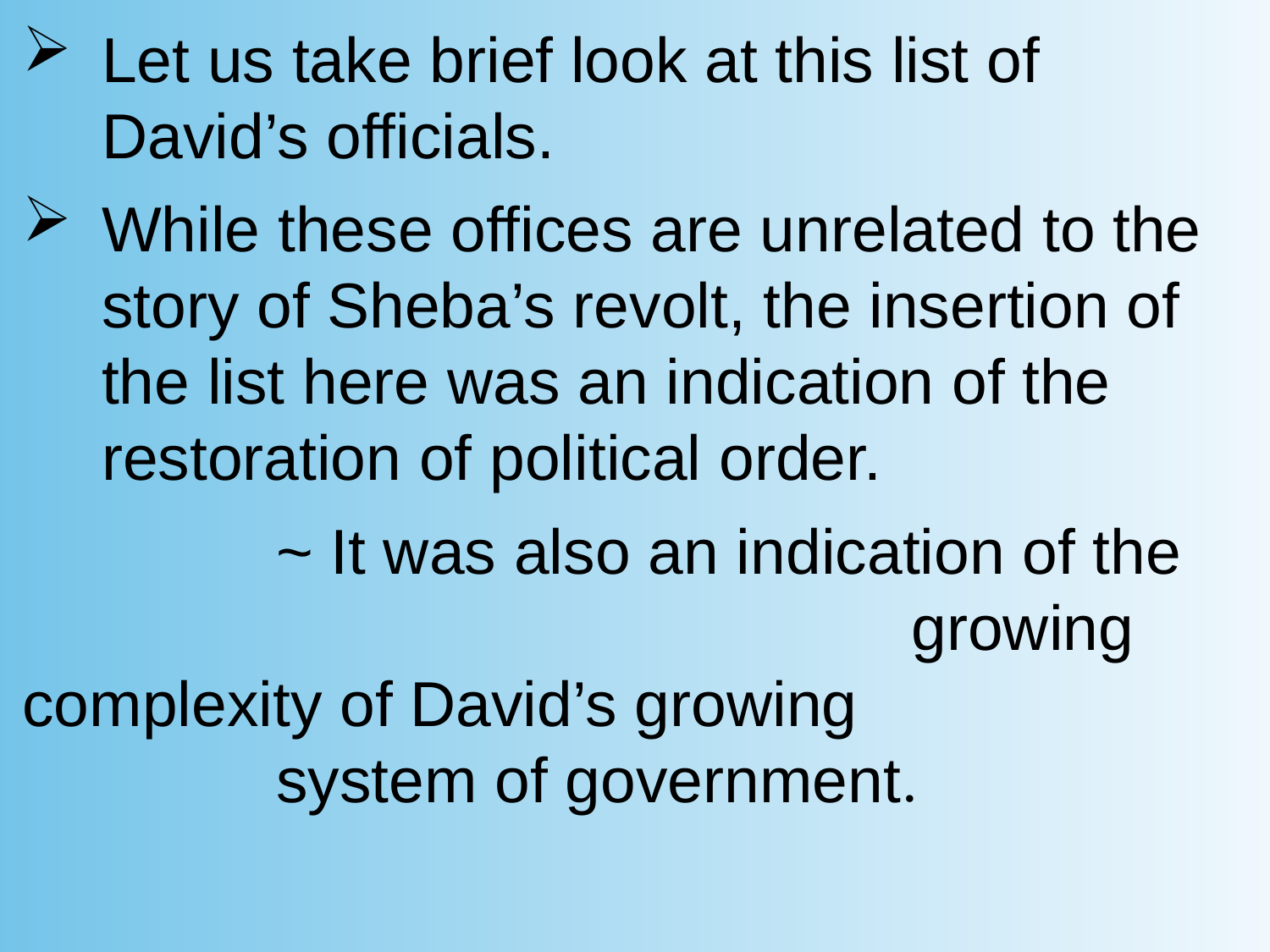

Let us take brief look at this list of David’s officials.
While these offices are unrelated to the story of Sheba’s revolt, the insertion of the list here was an indication of the restoration of political order.
		~ It was also an indication of the 							growing complexity of David’s growing 					system of government.